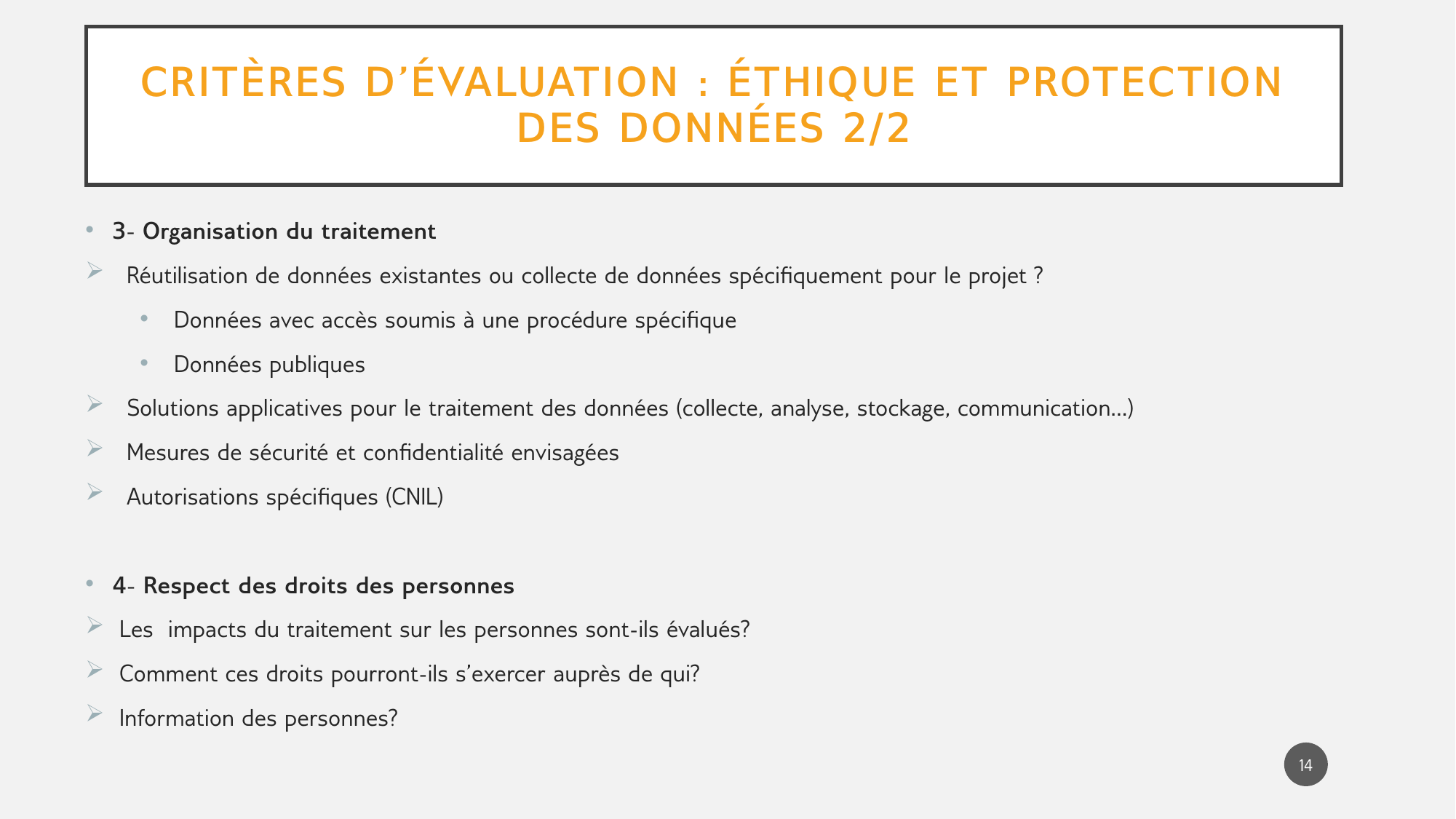

# CRITÈRES D’ÉVALUATION : ÉTHIQUE ET PROTECTION DES DONNÉES 2/2
3- Organisation du traitement
 Réutilisation de données existantes ou collecte de données spécifiquement pour le projet ?
Données avec accès soumis à une procédure spécifique
Données publiques
 Solutions applicatives pour le traitement des données (collecte, analyse, stockage, communication…)
 Mesures de sécurité et confidentialité envisagées
 Autorisations spécifiques (CNIL)

4- Respect des droits des personnes
Les  impacts du traitement sur les personnes sont-ils évalués?
Comment ces droits pourront-ils s’exercer auprès de qui?
Information des personnes?
14